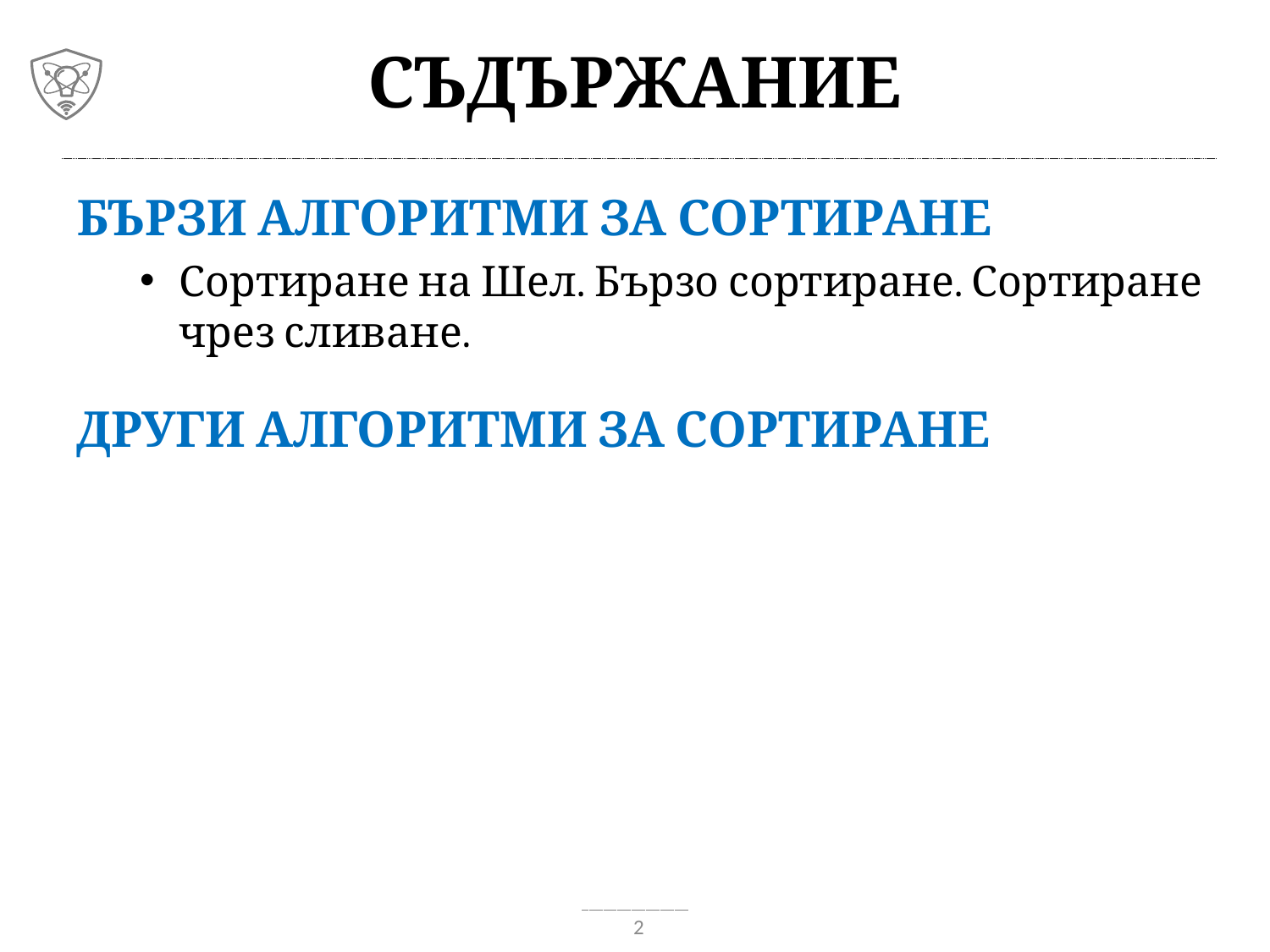

# Съдържание
Бързи алгоритми за сортиране
Сортиране на Шел. Бързо сортиране. Сортиране чрез сливане.
Други алгоритми за сортиране
2